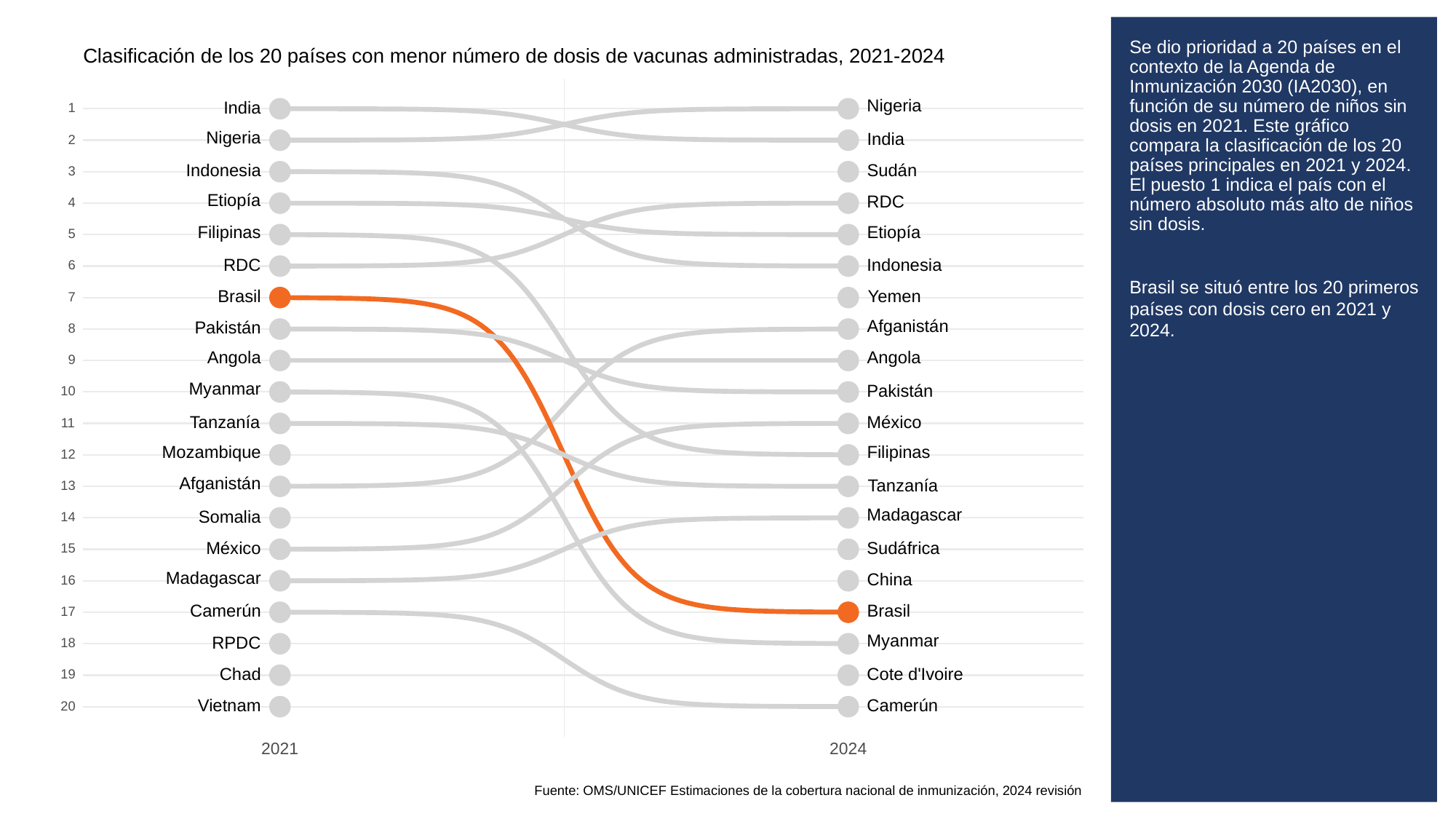

# Se dio prioridad a 20 países en el contexto de la Agenda de Inmunización 2030 (IA2030), en función de su número de niños sin dosis en 2021. Este gráfico compara la clasificación de los 20 países principales en 2021 y 2024. El puesto 1 indica el país con el número absoluto más alto de niños sin dosis.

Brasil se situó entre los 20 primeros países con dosis cero en 2021 y 2024.

Clasificación de los 20 países con menor número de dosis de vacunas administradas, 2021-2024

Nigeria
India
1

Nigeria
India
2

Sudán
Indonesia
3

Etiopía
RDC
4

Etiopía
Filipinas
5

RDC
Indonesia
6

Brasil
Yemen
7

Afganistán
Pakistán
8

Angola
Angola
9

Myanmar
Pakistán
10

Tanzanía
México
11

Mozambique
Filipinas
12

Afganistán
Tanzanía
13

Madagascar
Somalia
14

Sudáfrica
México
15

Madagascar
China
16

Camerún
Brasil
17

Myanmar
RPDC
18

Chad
Cote d'Ivoire
19

Camerún
Vietnam
20

2021
2024
Fuente: OMS/UNICEF Estimaciones de la cobertura nacional de inmunización, 2024 revisión